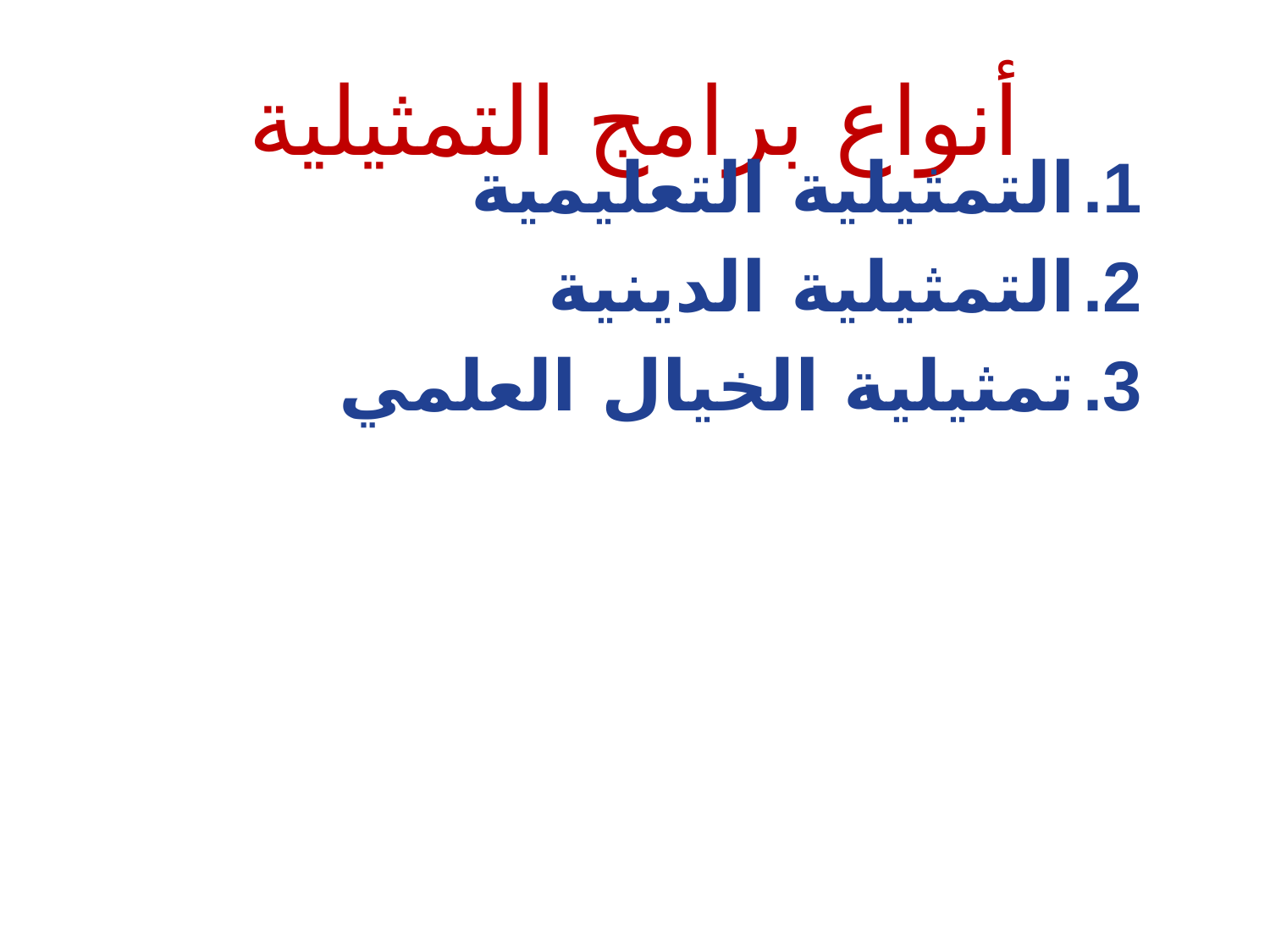

# أنواع برامج التمثيلية
التمثيلية التعليمية
التمثيلية الدينية
تمثيلية الخيال العلمي